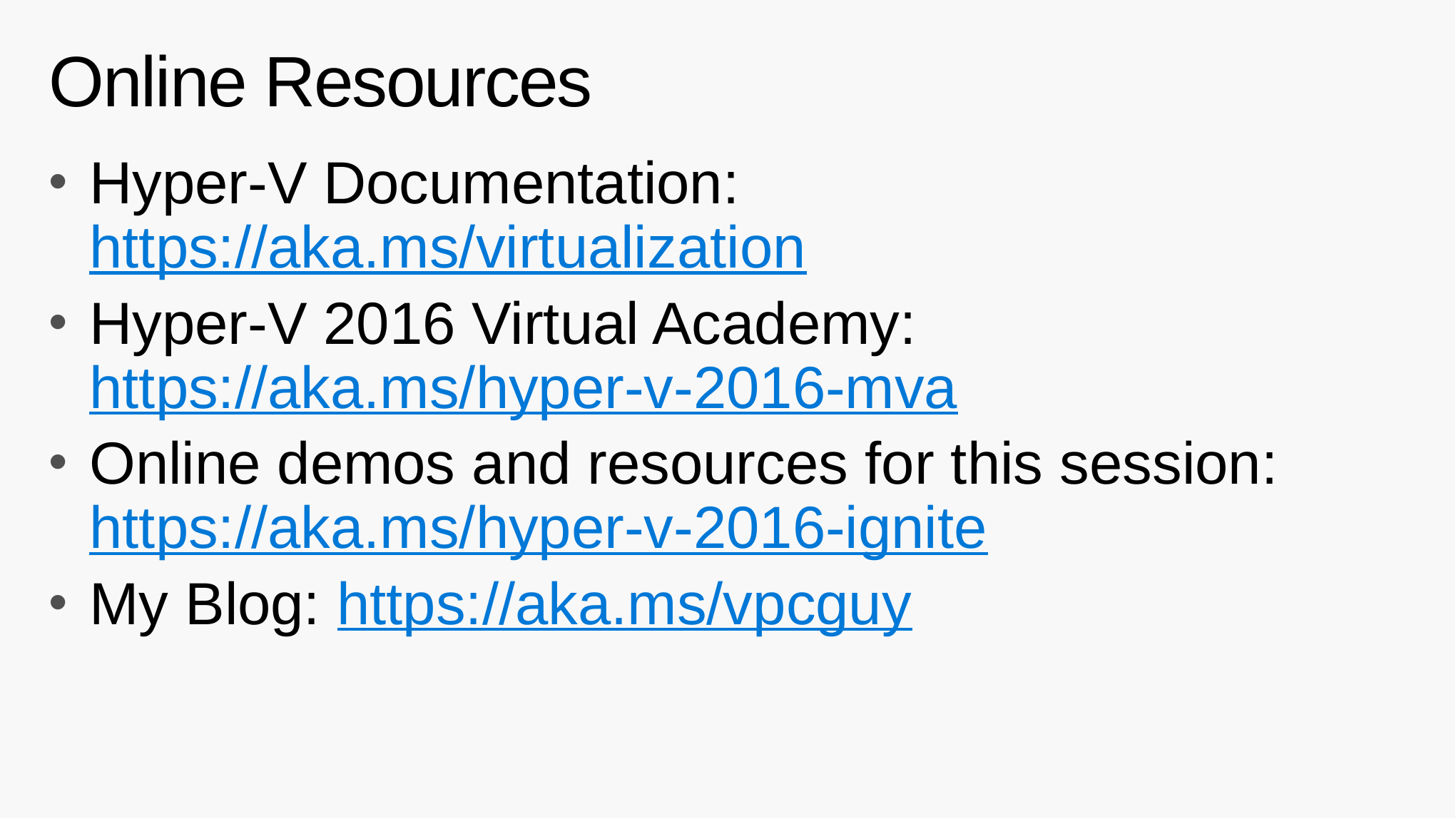

# Online Resources
Hyper-V Documentation: https://aka.ms/virtualization
Hyper-V 2016 Virtual Academy: https://aka.ms/hyper-v-2016-mva
Online demos and resources for this session: https://aka.ms/hyper-v-2016-ignite
My Blog: https://aka.ms/vpcguy